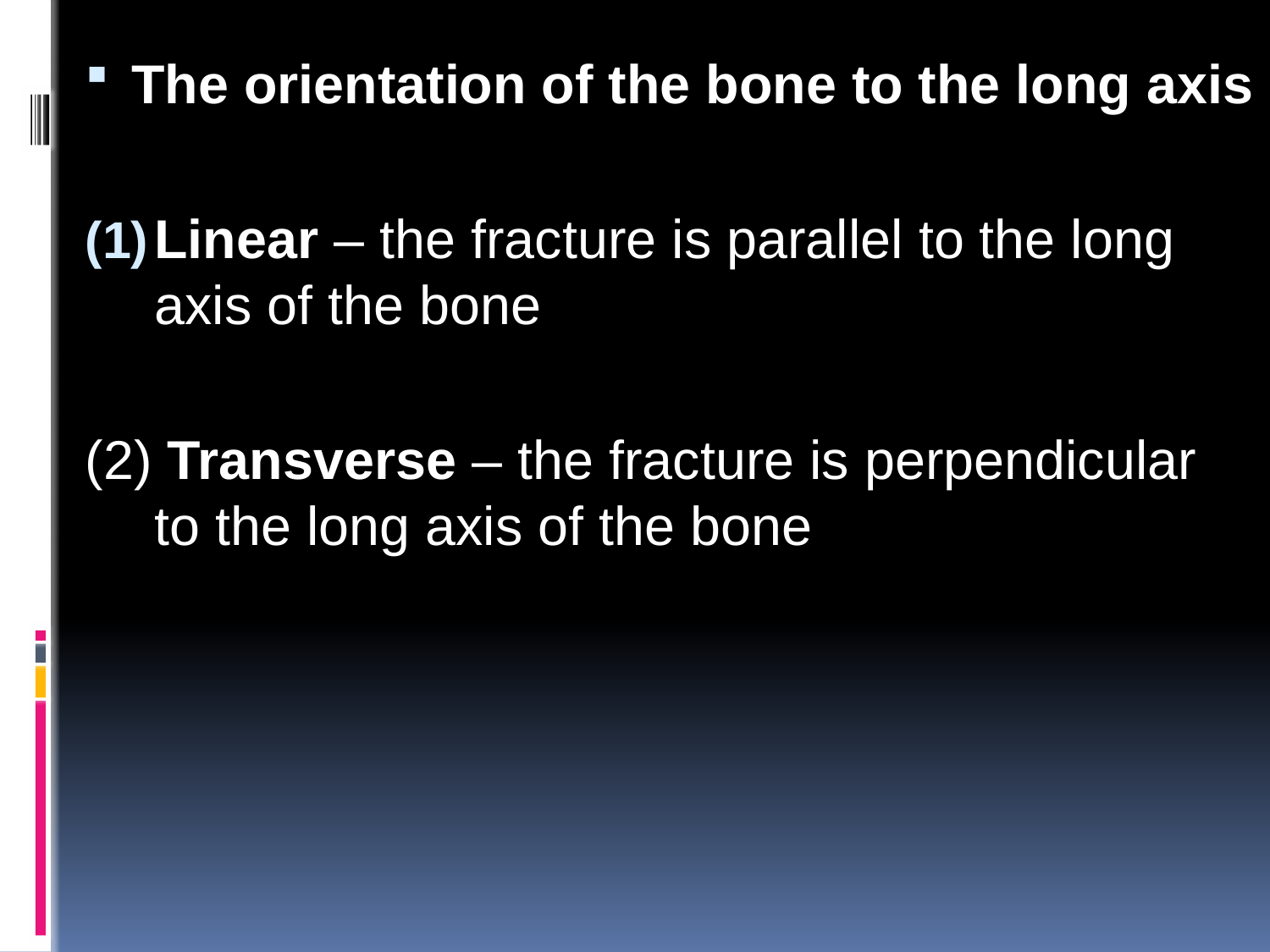

#
The orientation of the bone to the long axis

Linear – the fracture is parallel to the long axis of the bone

(2) Transverse – the fracture is perpendicular to the long axis of the bone